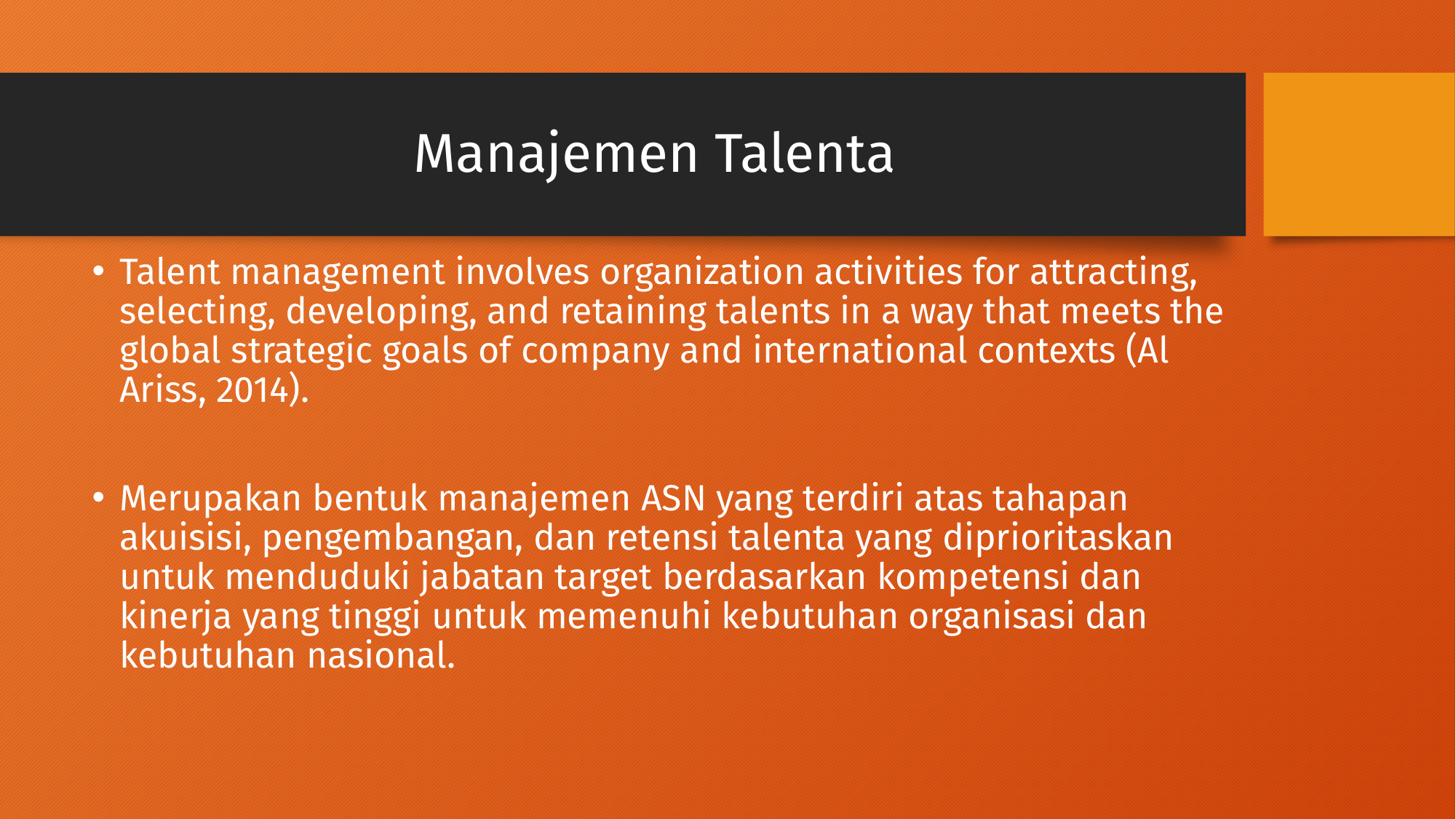

# Manajemen Talenta
Talent management involves organization activities for attracting, selecting, developing, and retaining talents in a way that meets the global strategic goals of company and international contexts (Al Ariss, 2014).

Merupakan bentuk manajemen ASN yang terdiri atas tahapan akuisisi, pengembangan, dan retensi talenta yang diprioritaskan untuk menduduki jabatan target berdasarkan kompetensi dan kinerja yang tinggi untuk memenuhi kebutuhan organisasi dan kebutuhan nasional.